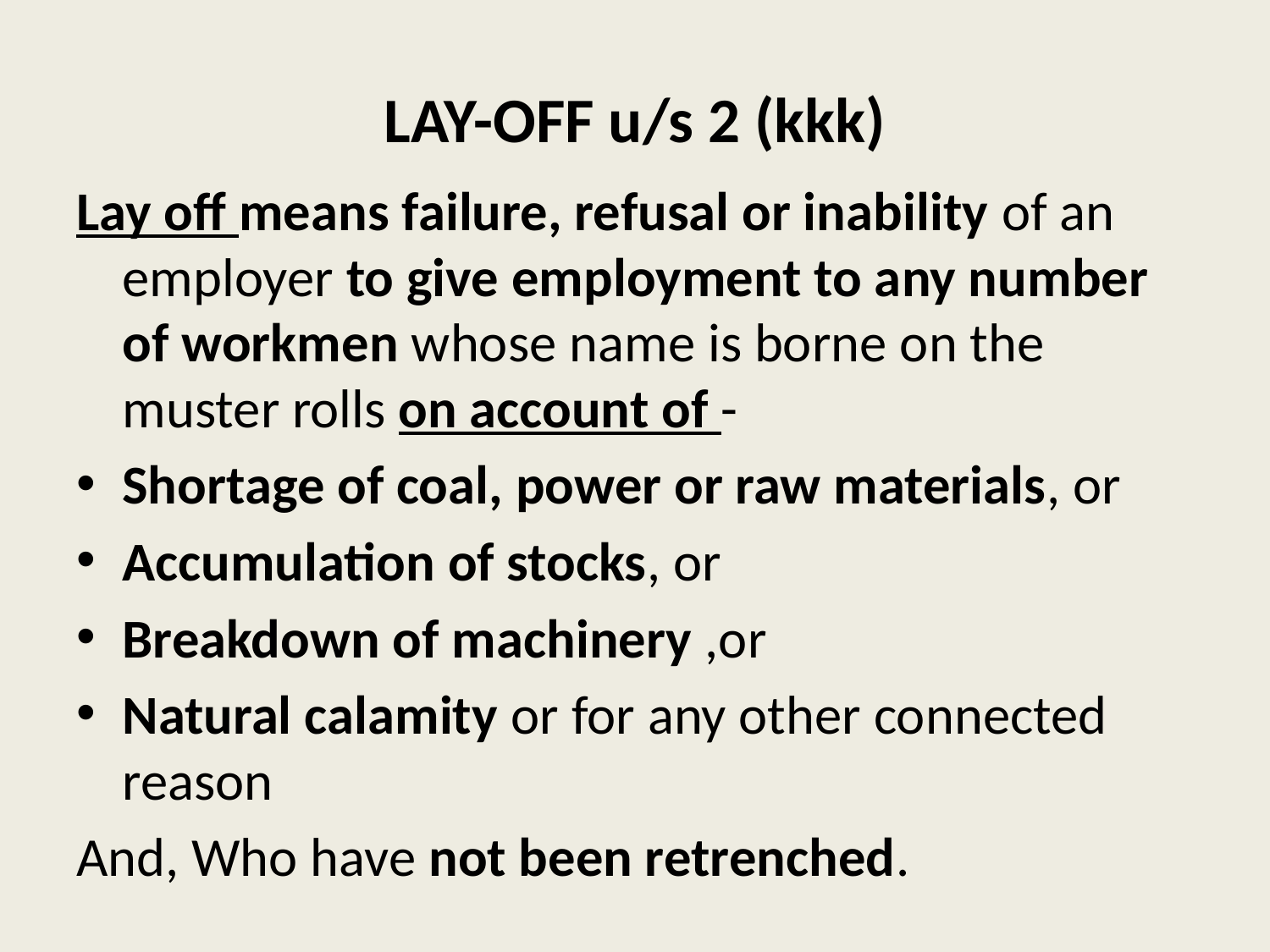

# LAY-OFF u/s 2 (kkk)
Lay off means failure, refusal or inability of an employer to give employment to any number of workmen whose name is borne on the muster rolls on account of -
Shortage of coal, power or raw materials, or
Accumulation of stocks, or
Breakdown of machinery ,or
Natural calamity or for any other connected reason
And, Who have not been retrenched.